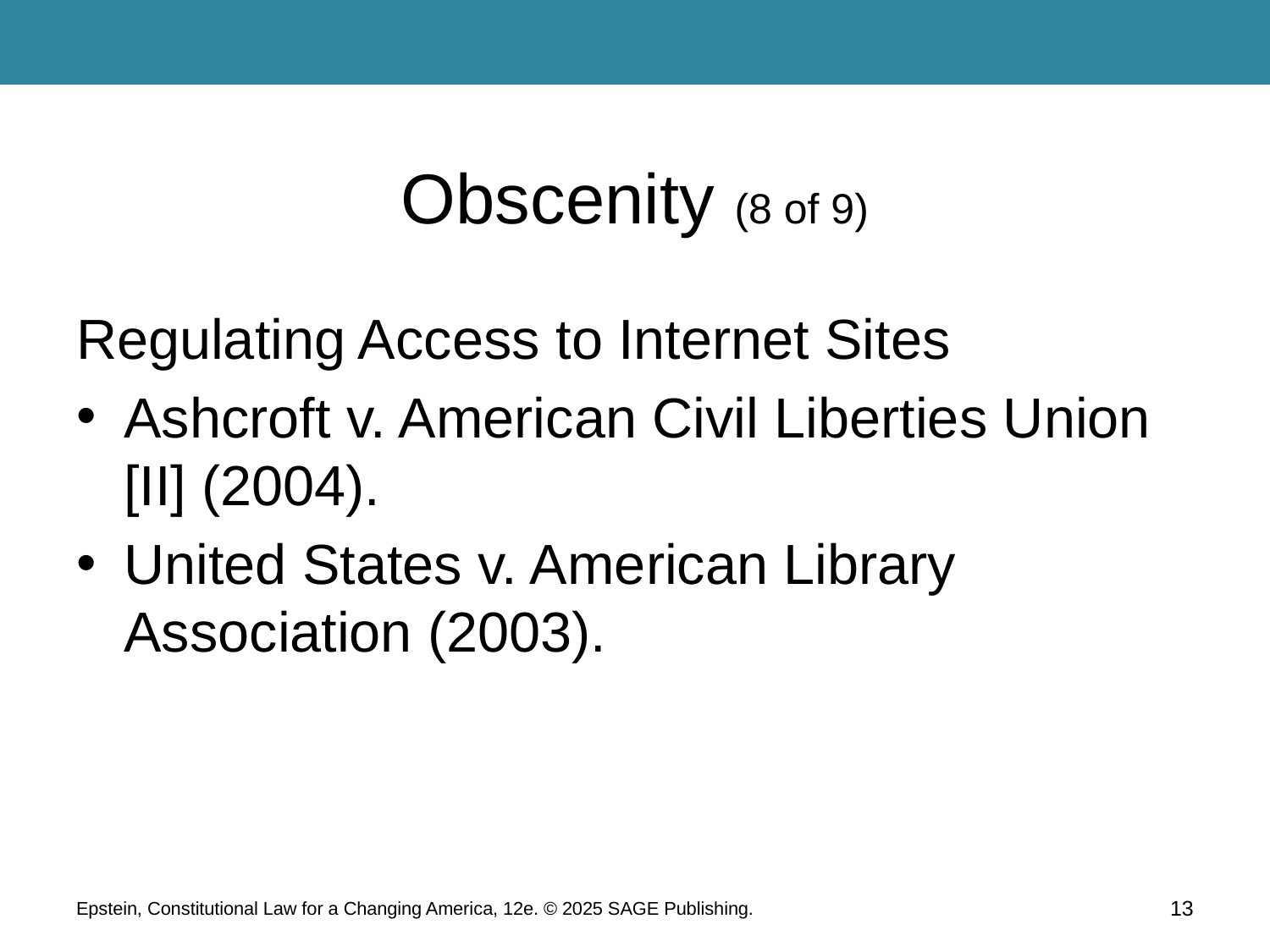

# Obscenity (8 of 9)
Regulating Access to Internet Sites
Ashcroft v. American Civil Liberties Union [II] (2004).
United States v. American Library Association (2003).
Epstein, Constitutional Law for a Changing America, 12e. © 2025 SAGE Publishing.
13